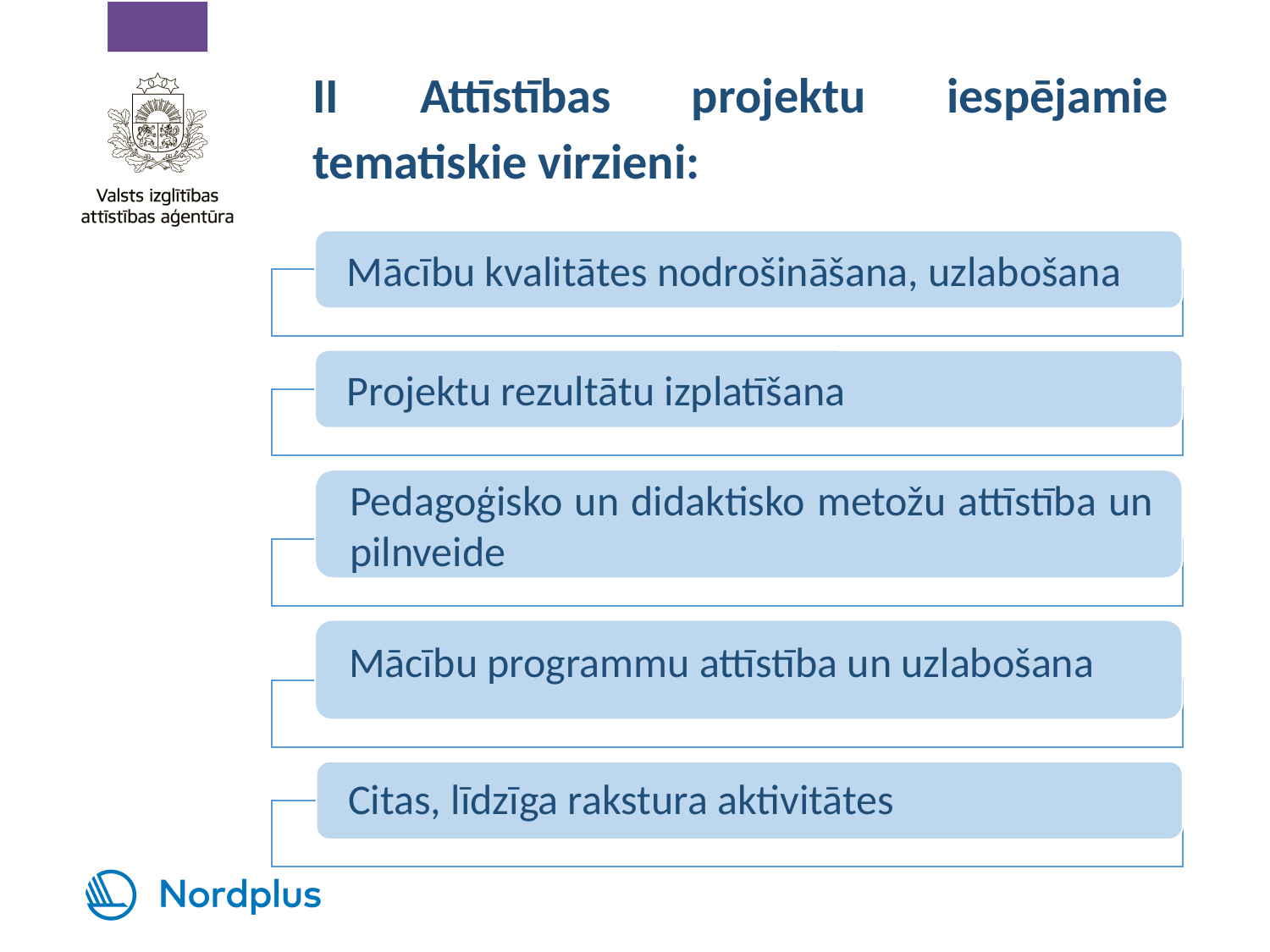

II Attīstības projektu iespējamie tematiskie virzieni:
Mācību kvalitātes nodrošināšana, uzlabošana
Projektu rezultātu izplatīšana
Pedagoģisko un didaktisko metožu attīstība un pilnveide
Mācību programmu attīstība un uzlabošana

Citas, līdzīga rakstura aktivitātes